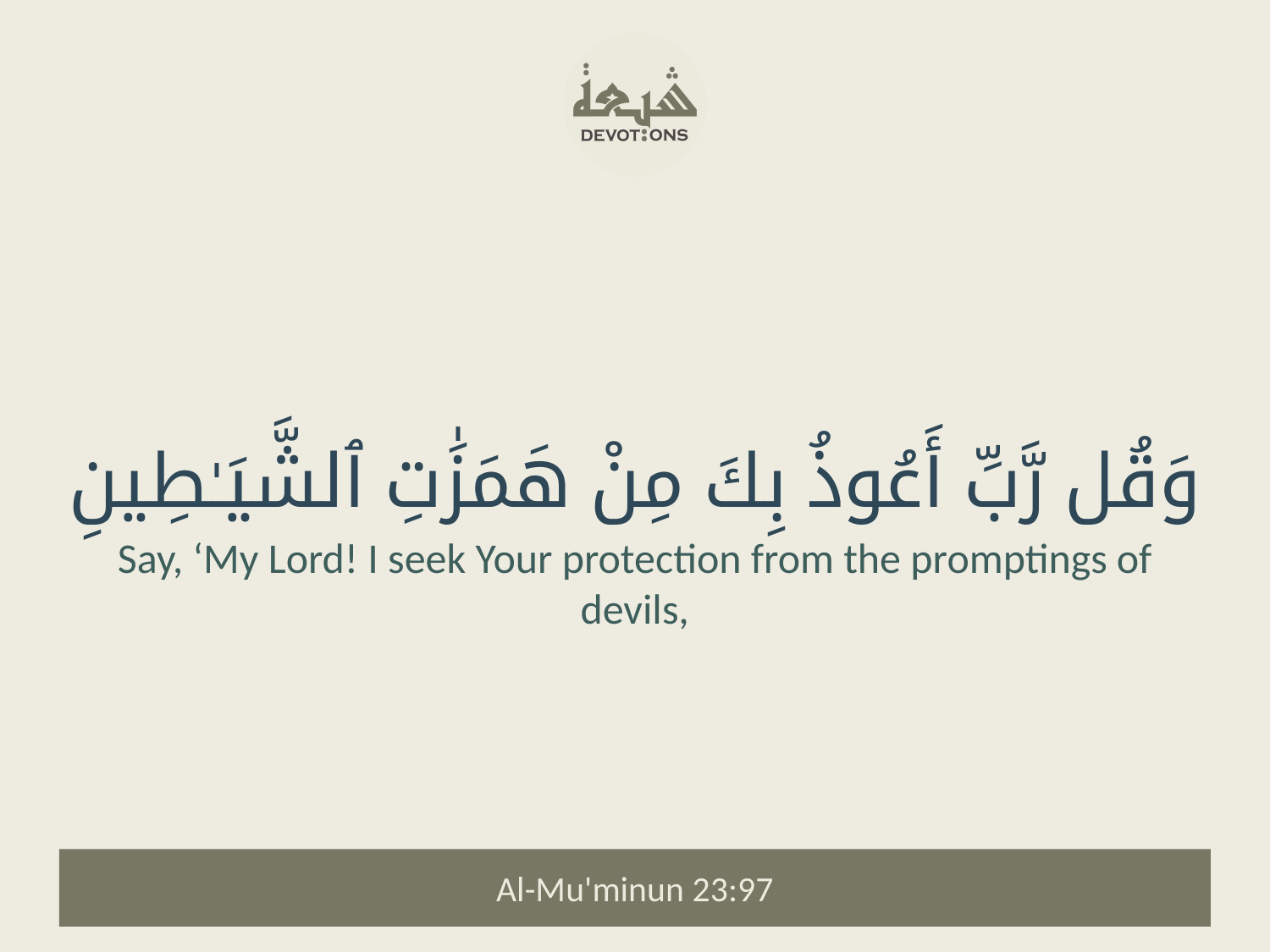

وَقُل رَّبِّ أَعُوذُ بِكَ مِنْ هَمَزَٰتِ ٱلشَّيَـٰطِينِ
Say, ‘My Lord! I seek Your protection from the promptings of devils,
Al-Mu'minun 23:97